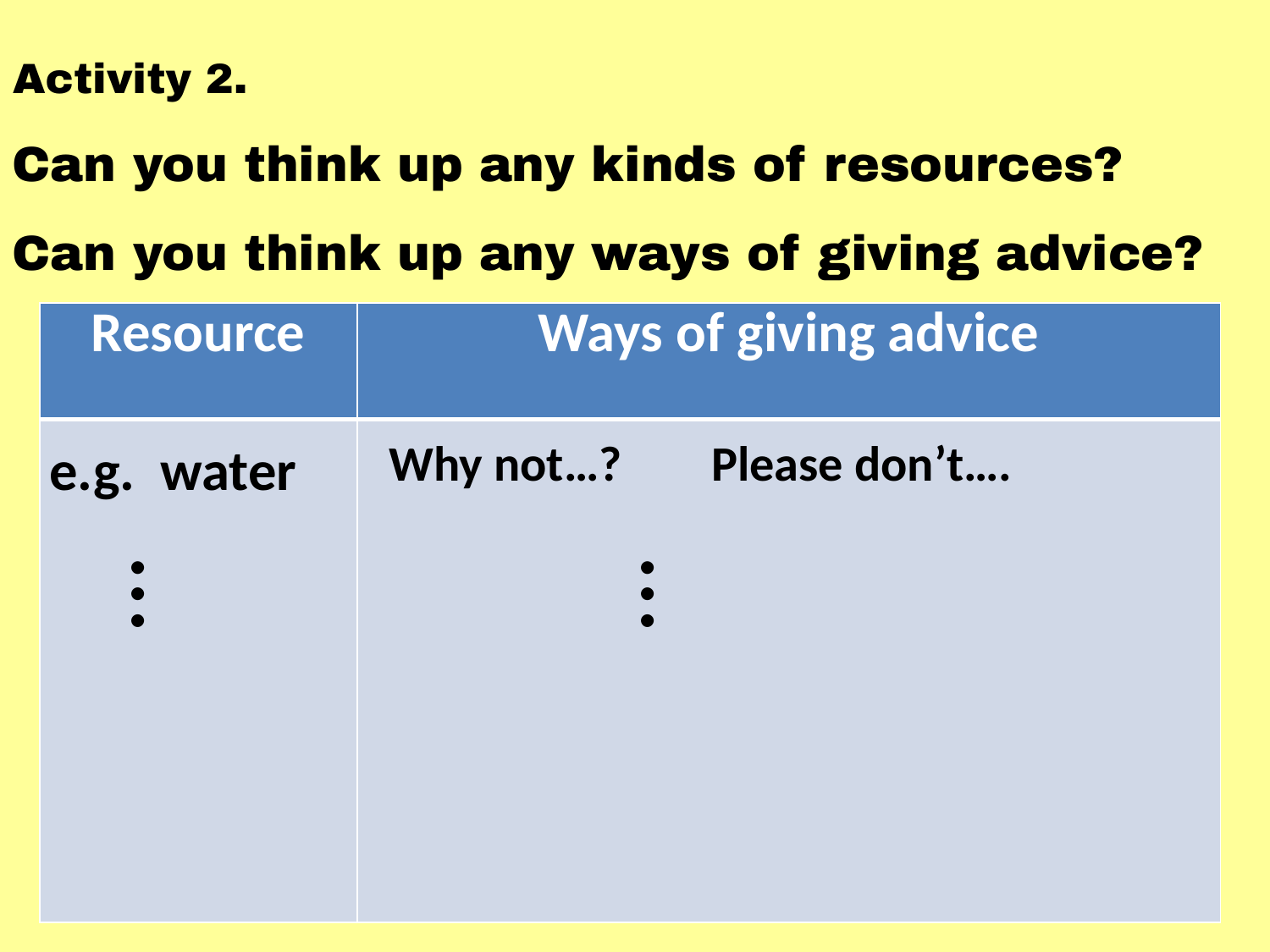

Activity 2.
Can you think up any kinds of resources?
Can you think up any ways of giving advice?

| Resource | Ways of giving advice |
| --- | --- |
| e.g. water | Why not…? Please don’t…. |
…
…